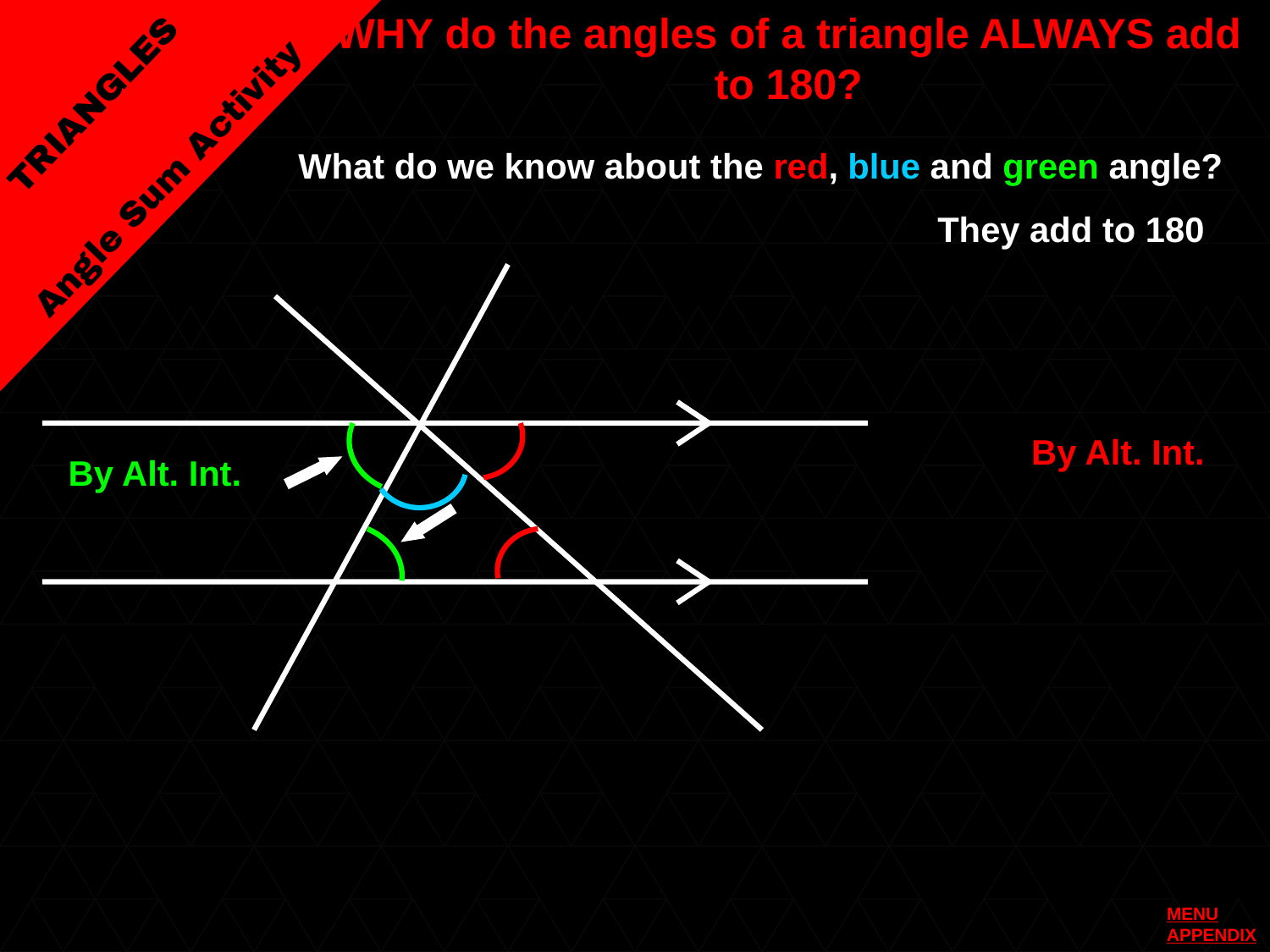

WHY do the angles of a triangle ALWAYS add to 180?

TRIANGLES
What do we know about the red, blue and green angle?
Angle Sum Activity
They add to 180

By Alt. Int.
By Alt. Int.

MENU
APPENDIX